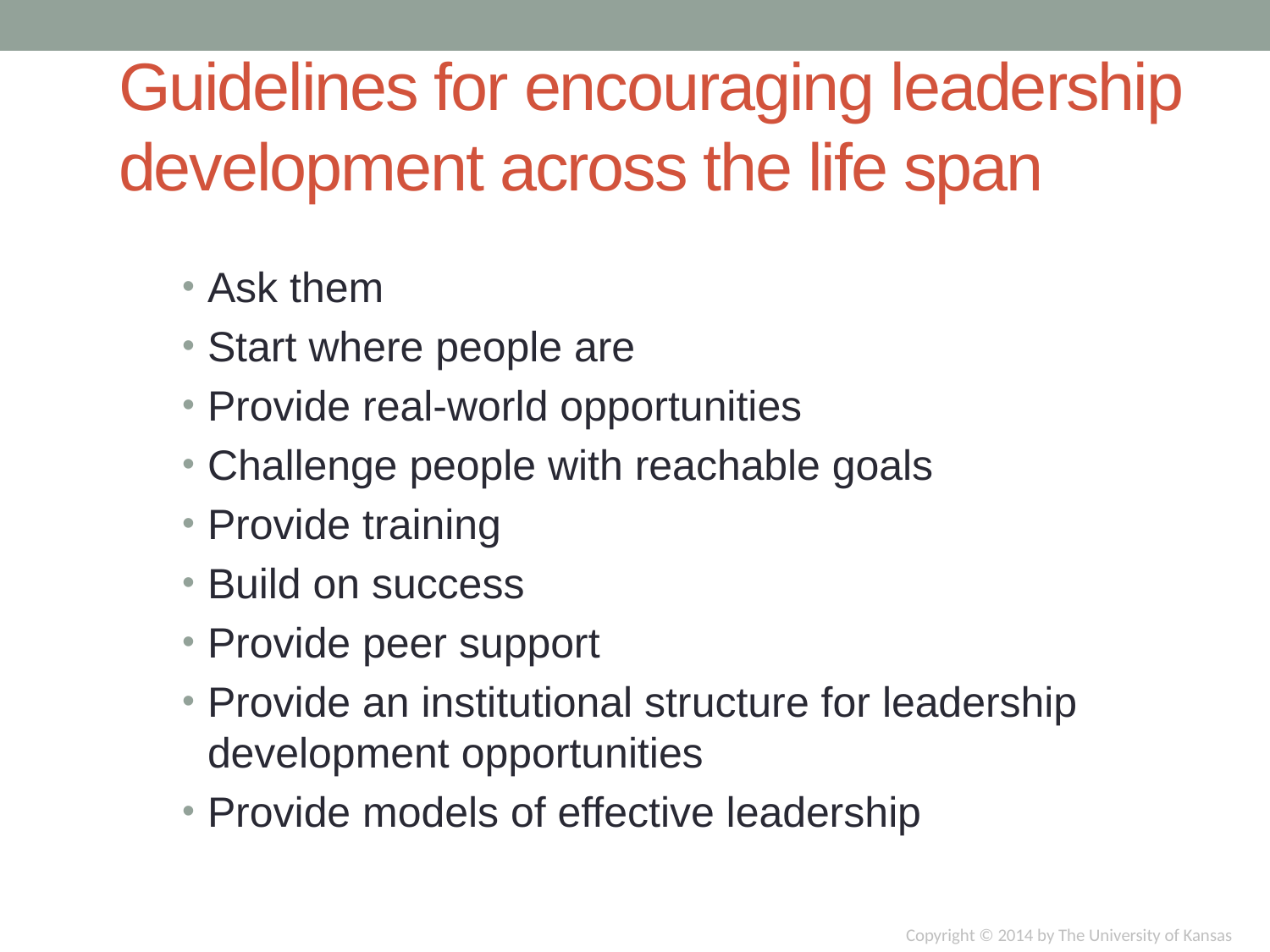

# Guidelines for encouraging leadership development across the life span
Ask them
Start where people are
Provide real-world opportunities
Challenge people with reachable goals
Provide training
Build on success
Provide peer support
Provide an institutional structure for leadership development opportunities
Provide models of effective leadership